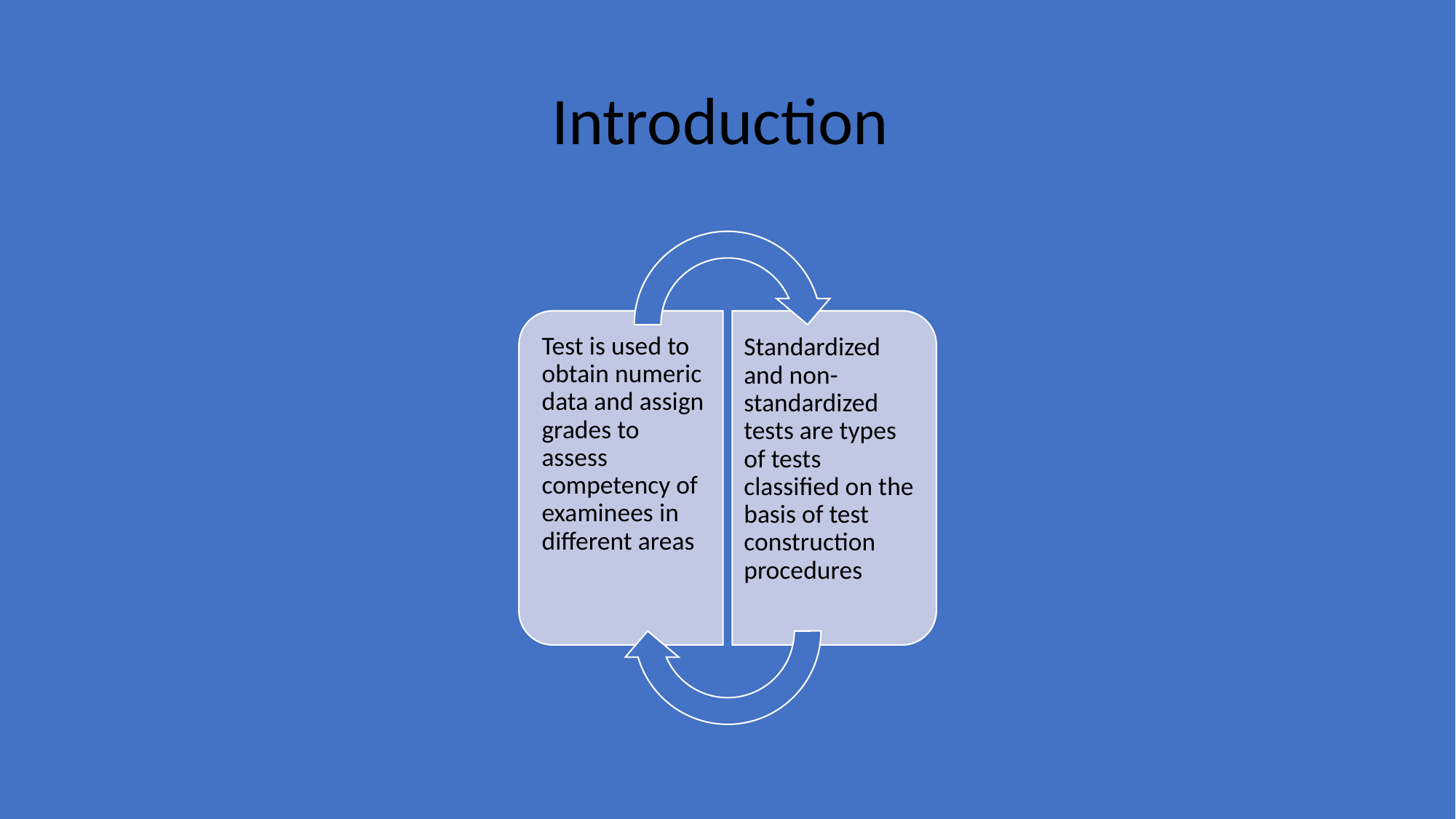

# Introduction
Test is used to obtain numeric data and assign grades to assess competency of examinees in different areas
Standardized and non-standardized tests are types of tests classified on the basis of test construction procedures